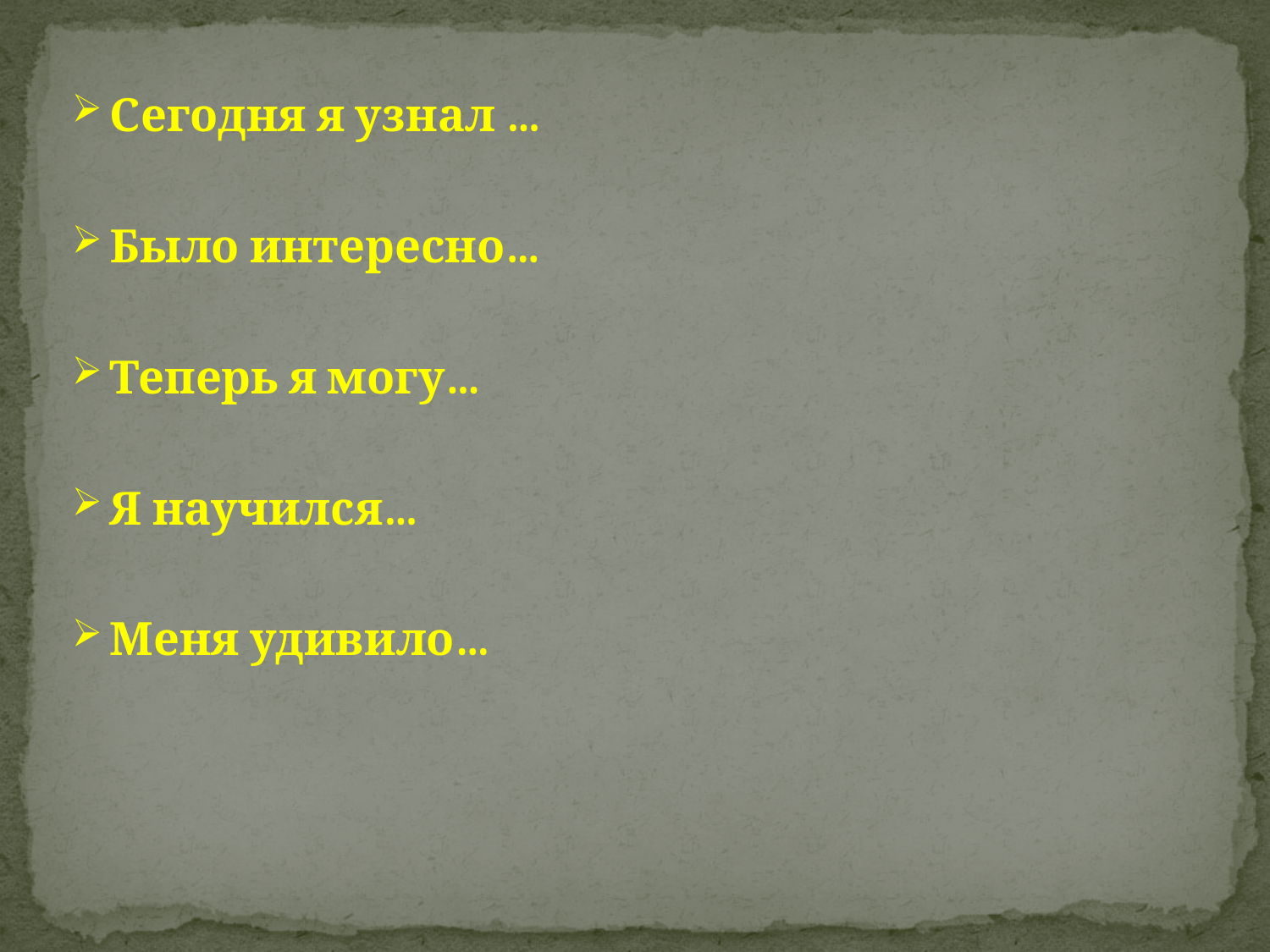

Сегодня я узнал …

Было интересно…

Теперь я могу…

Я научился…

Меня удивило…
#